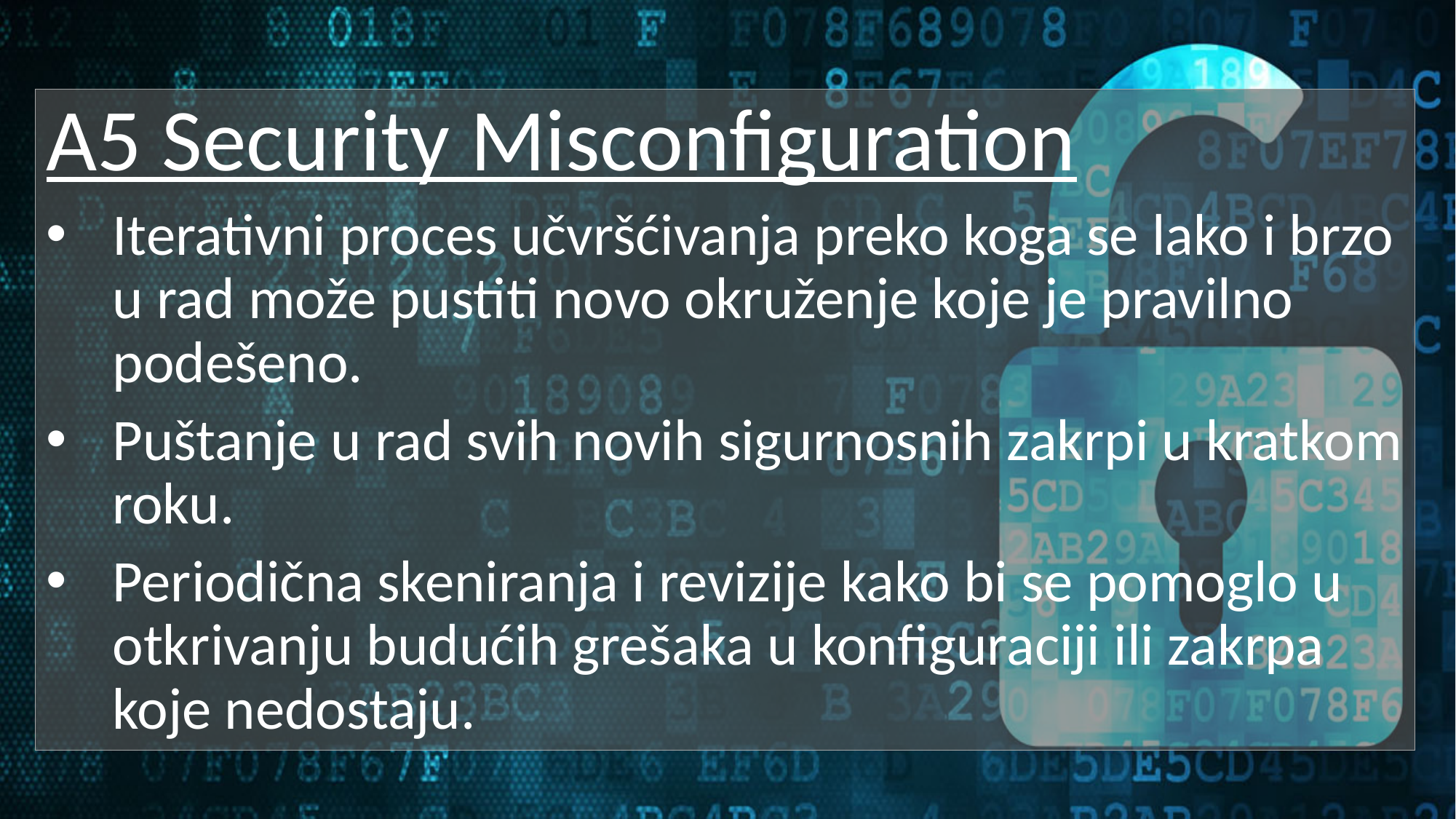

A5 Security Misconfiguration
Iterativni proces učvršćivanja preko koga se lako i brzo u rad može pustiti novo okruženje koje je pravilno podešeno.
Puštanje u rad svih novih sigurnosnih zakrpi u kratkom roku.
Periodična skeniranja i revizije kako bi se pomoglo u otkrivanju budućih grešaka u konfiguraciji ili zakrpa koje nedostaju.